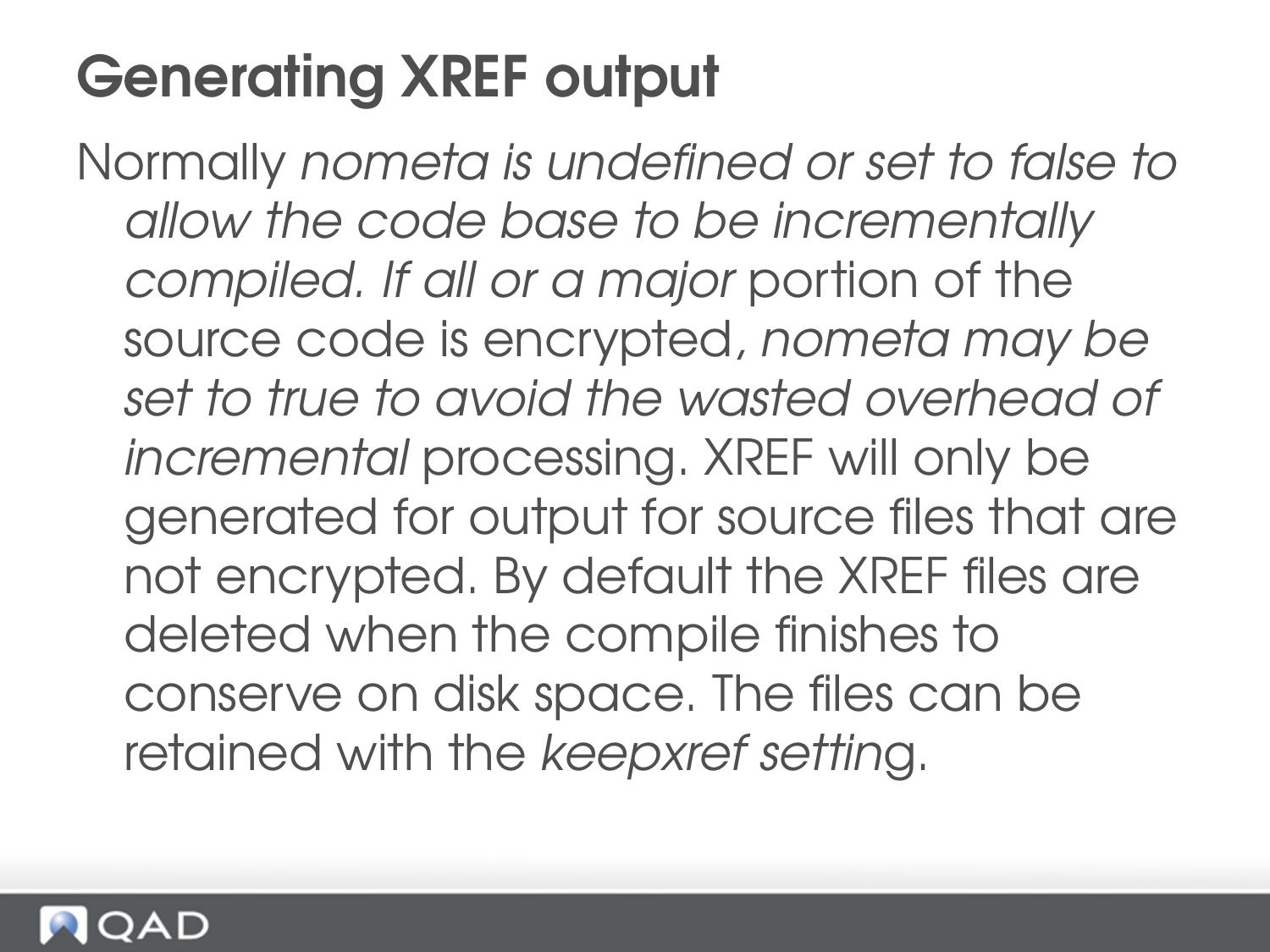

# Generating XREF output
Normally nometa is undefined or set to false to allow the code base to be incrementally compiled. If all or a major portion of the source code is encrypted, nometa may be set to true to avoid the wasted overhead of incremental processing. XREF will only be generated for output for source files that are not encrypted. By default the XREF files are deleted when the compile finishes to conserve on disk space. The files can be retained with the keepxref setting.